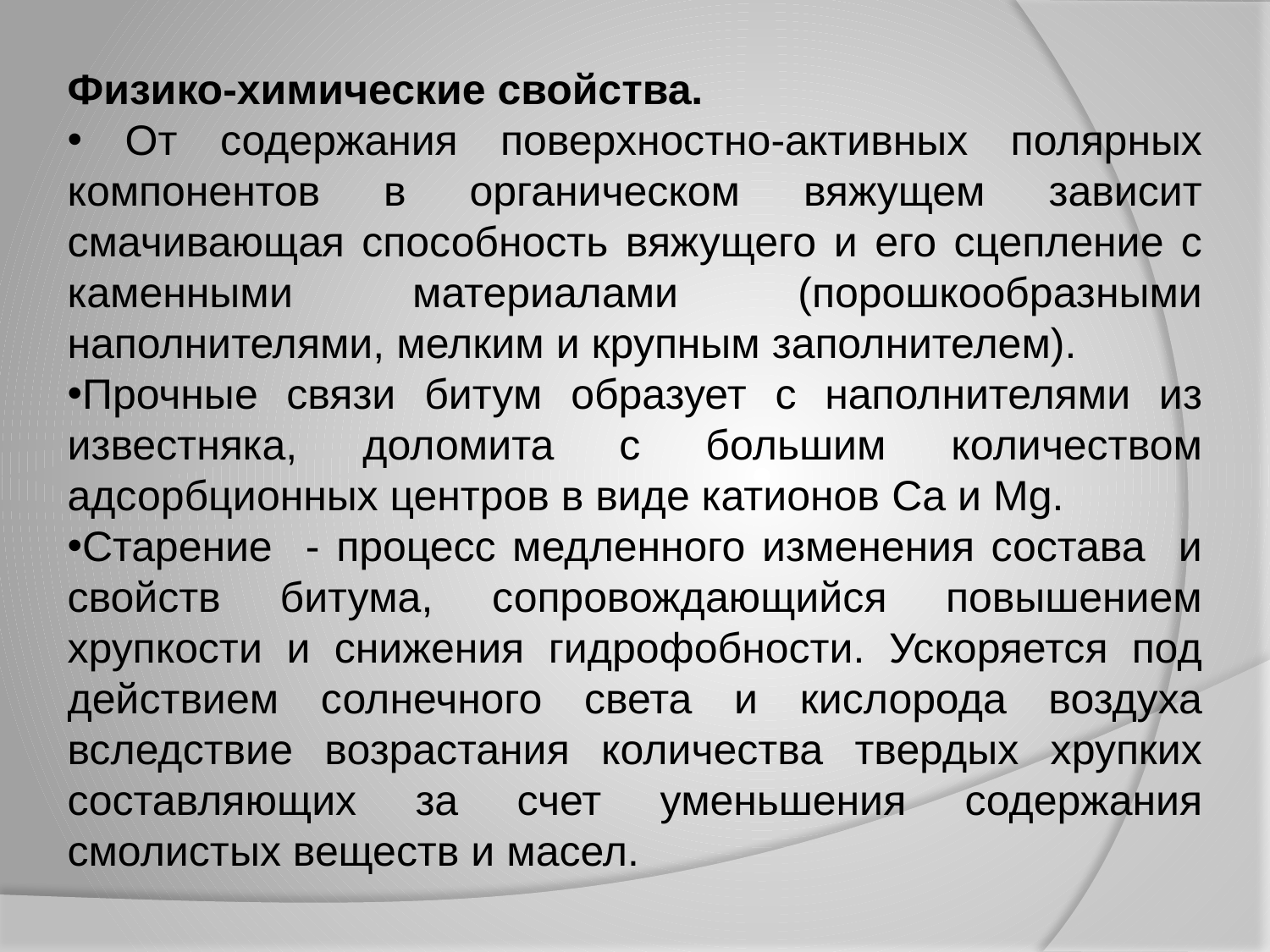

Физико-химические свойства.
 От содержания поверхностно-активных полярных компонентов в органическом вяжущем зависит смачивающая способность вяжущего и его сцепление с каменными материалами (порошкообразными наполнителями, мелким и крупным заполнителем).
Прочные связи битум образует с наполнителями из известняка, доломита с большим количеством адсорбционных центров в виде катионов Ca и Mg.
Старение  - процесс медленного изменения состава  и свойств битума, сопровождающийся повышением хрупкости и снижения гидрофобности. Ускоряется под действием солнечного света и кислорода воздуха вследствие возрастания количества твердых хрупких составляющих за счет уменьшения содержания смолистых веществ и масел.